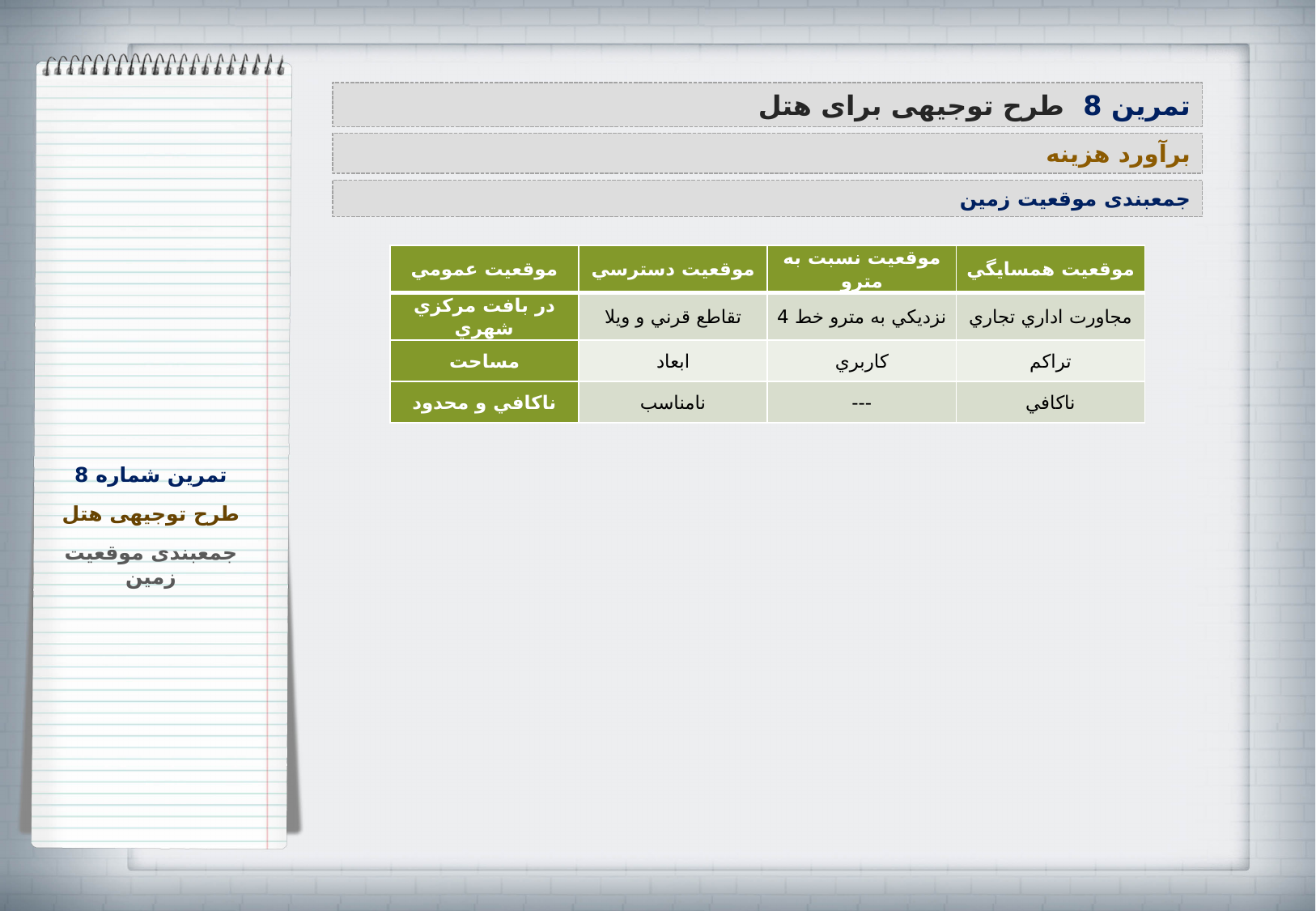

تمرین 8  طرح توجیهی برای هتل
برآورد هزینه
جمع‏بندی موقعیت زمین
| موقعيت عمومي | موقعيت دسترسي | موقعيت نسبت به مترو | موقعيت همسايگي |
| --- | --- | --- | --- |
| در بافت مركزي شهري | تقاطع قرني و ويلا | نزديكي به مترو خط 4 | مجاورت اداري تجاري |
| مساحت | ابعاد | كاربري | تراكم |
| ناكافي و محدود | نامناسب | --- | ناكافي |
تمرین شماره 8
طرح توجیهی هتل
جمع‏بندی موقعیت زمین